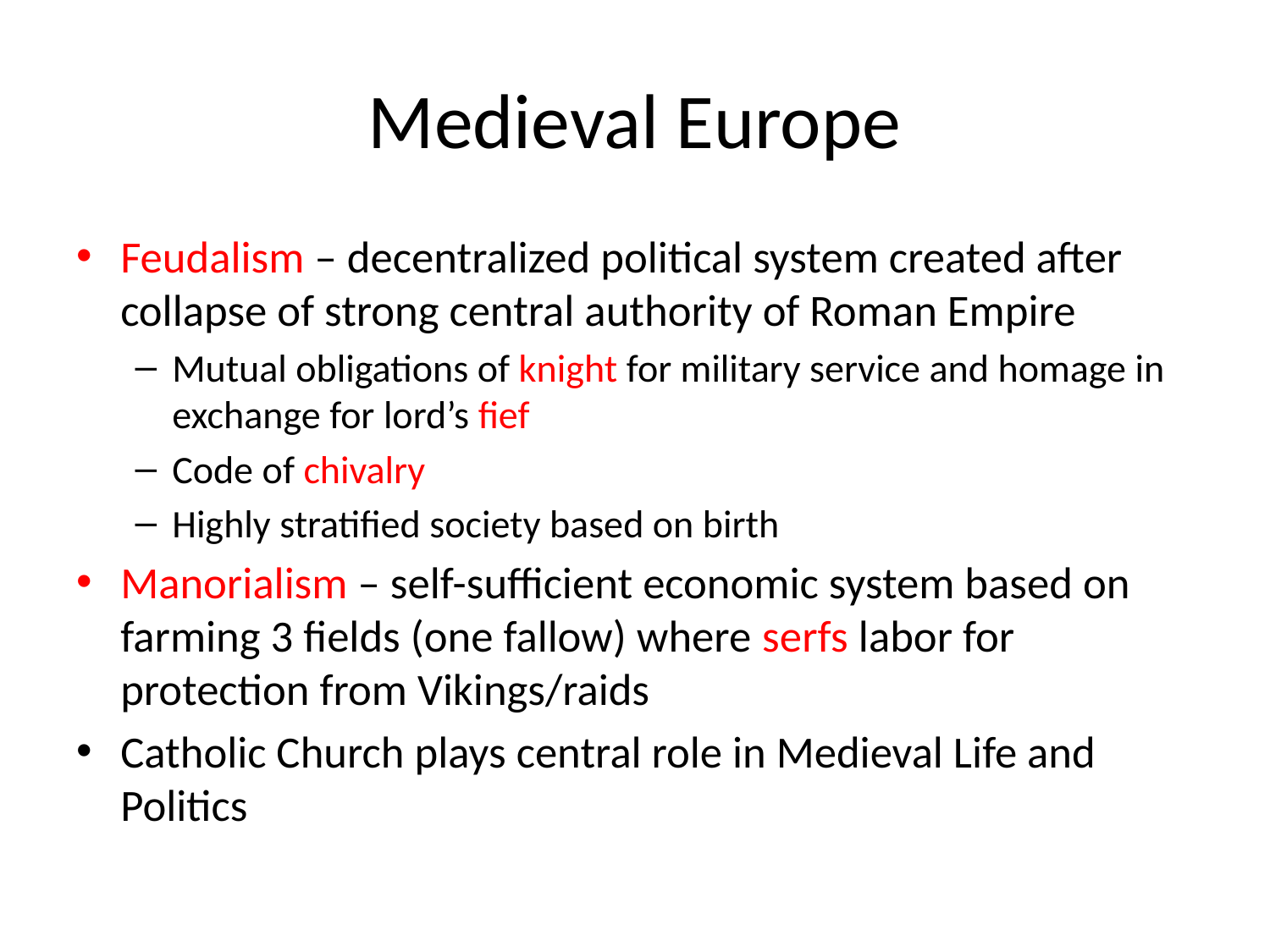

# Medieval Europe
Feudalism – decentralized political system created after collapse of strong central authority of Roman Empire
Mutual obligations of knight for military service and homage in exchange for lord’s fief
Code of chivalry
Highly stratified society based on birth
Manorialism – self-sufficient economic system based on farming 3 fields (one fallow) where serfs labor for protection from Vikings/raids
Catholic Church plays central role in Medieval Life and Politics